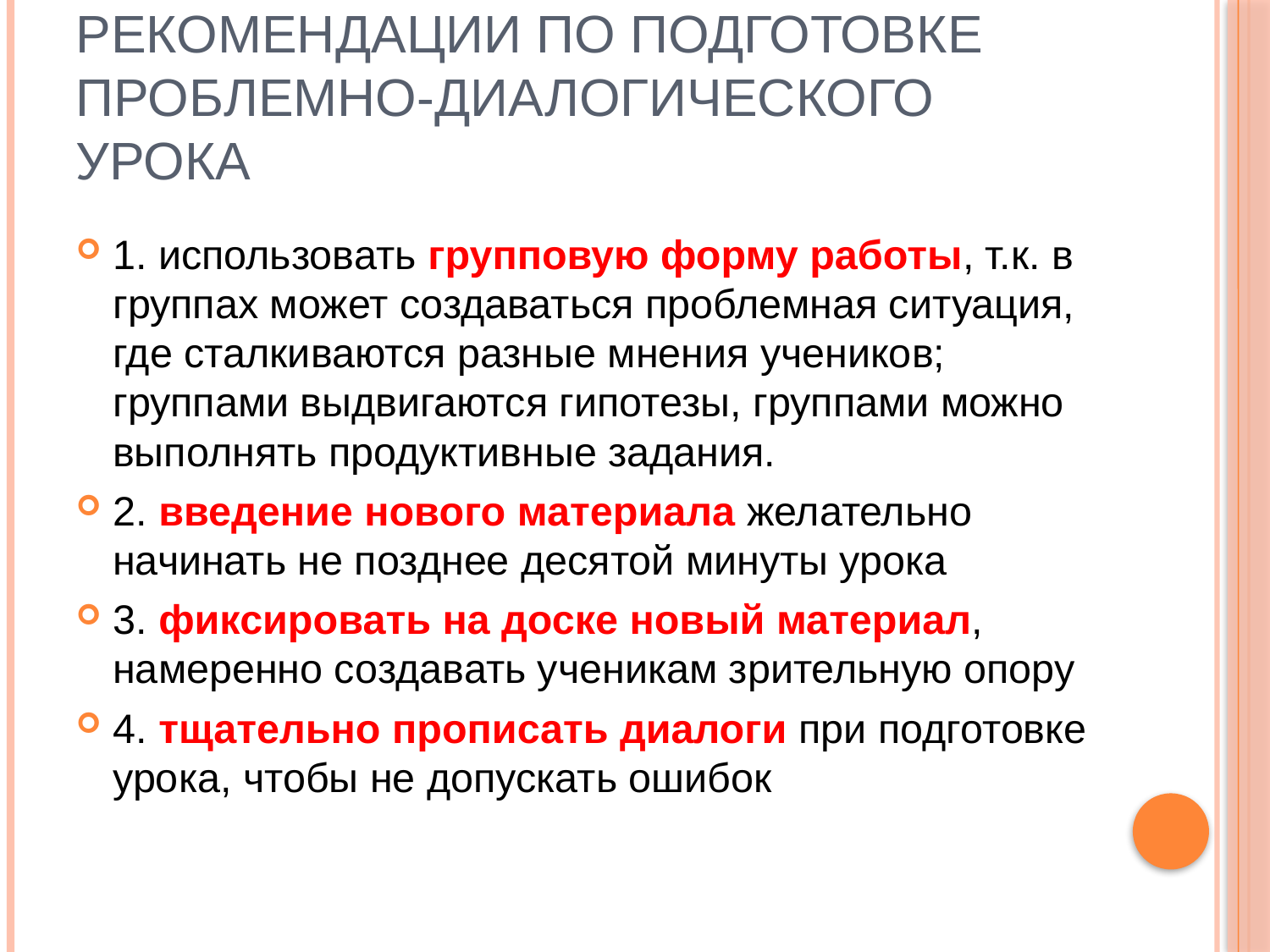

# Рекомендации по подготовке проблемно-диалогического урока
1. использовать групповую форму работы, т.к. в группах может создаваться проблемная ситуация, где сталкиваются разные мнения учеников; группами выдвигаются гипотезы, группами можно выполнять продуктивные задания.
2. введение нового материала желательно начинать не позднее десятой минуты урока
3. фиксировать на доске новый материал, намеренно создавать ученикам зрительную опору
4. тщательно прописать диалоги при подготовке урока, чтобы не допускать ошибок